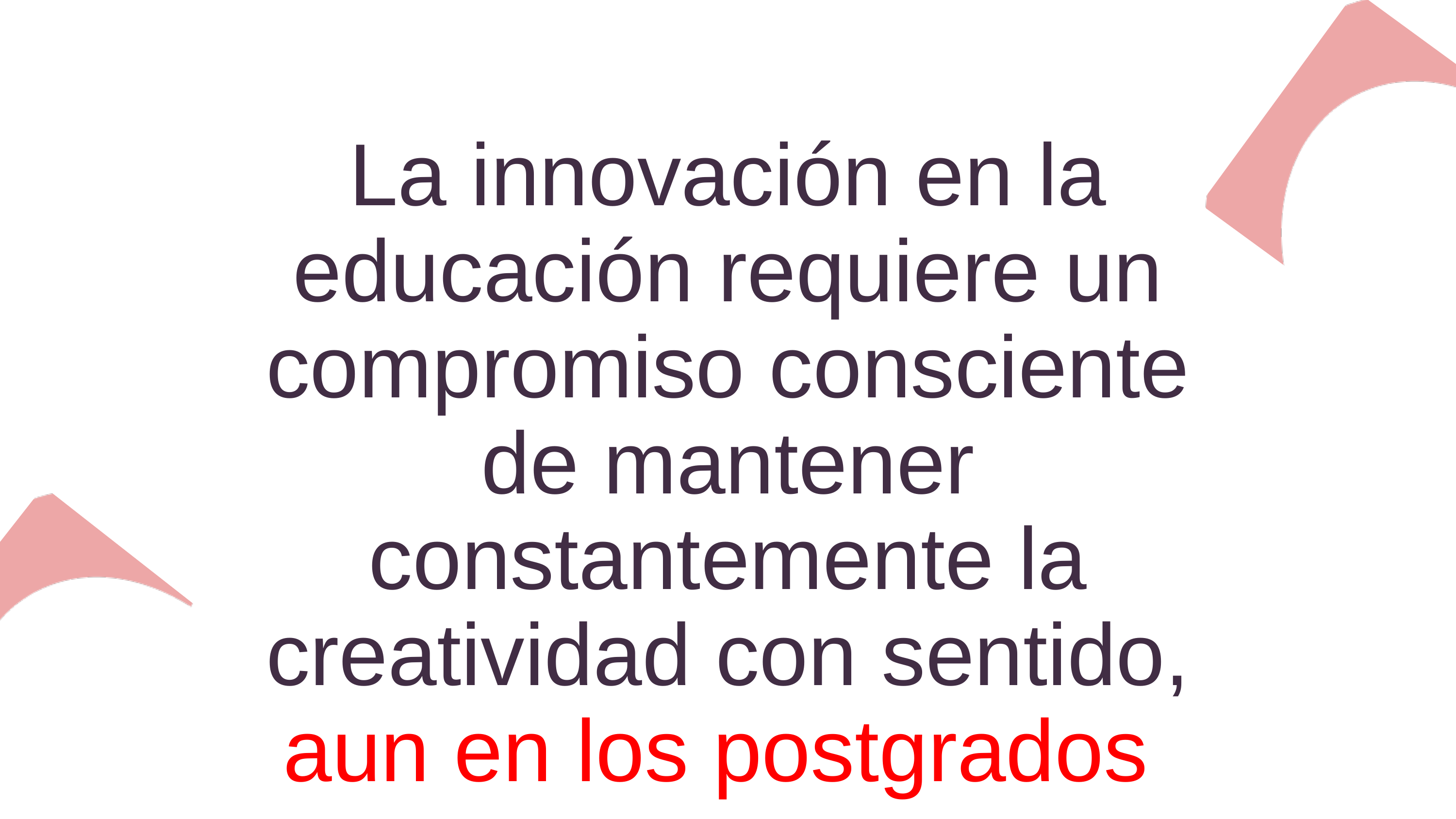

La innovación en la educación requiere un compromiso consciente de mantener constantemente la creatividad con sentido, aun en los postgrados